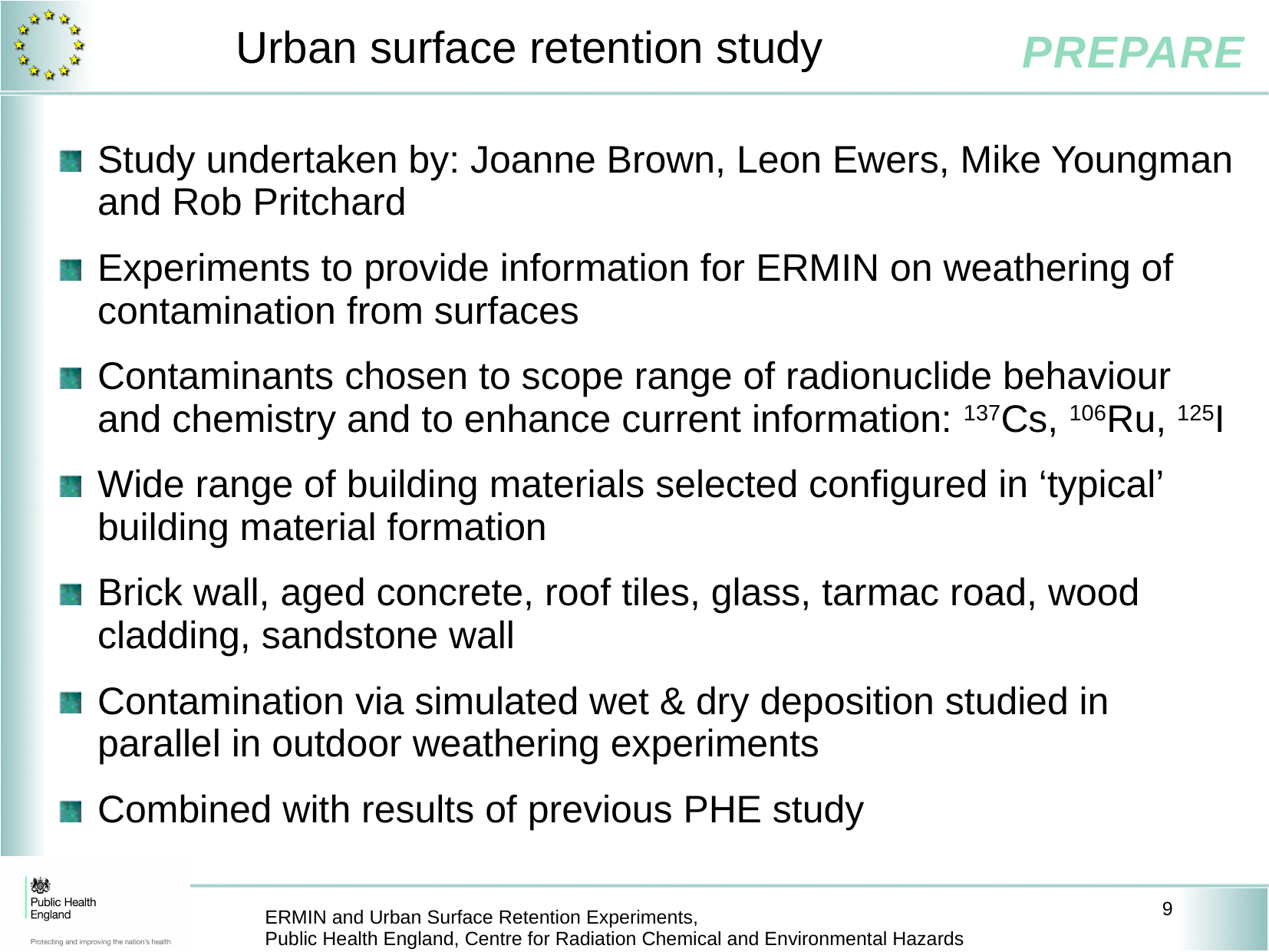

# Urban surface retention study
Study undertaken by: Joanne Brown, Leon Ewers, Mike Youngman and Rob Pritchard
Experiments to provide information for ERMIN on weathering of contamination from surfaces
Contaminants chosen to scope range of radionuclide behaviour and chemistry and to enhance current information: 137Cs, 106Ru, 125I
Wide range of building materials selected configured in ‘typical’ building material formation
Brick wall, aged concrete, roof tiles, glass, tarmac road, wood cladding, sandstone wall
Contamination via simulated wet & dry deposition studied in parallel in outdoor weathering experiments
Combined with results of previous PHE study